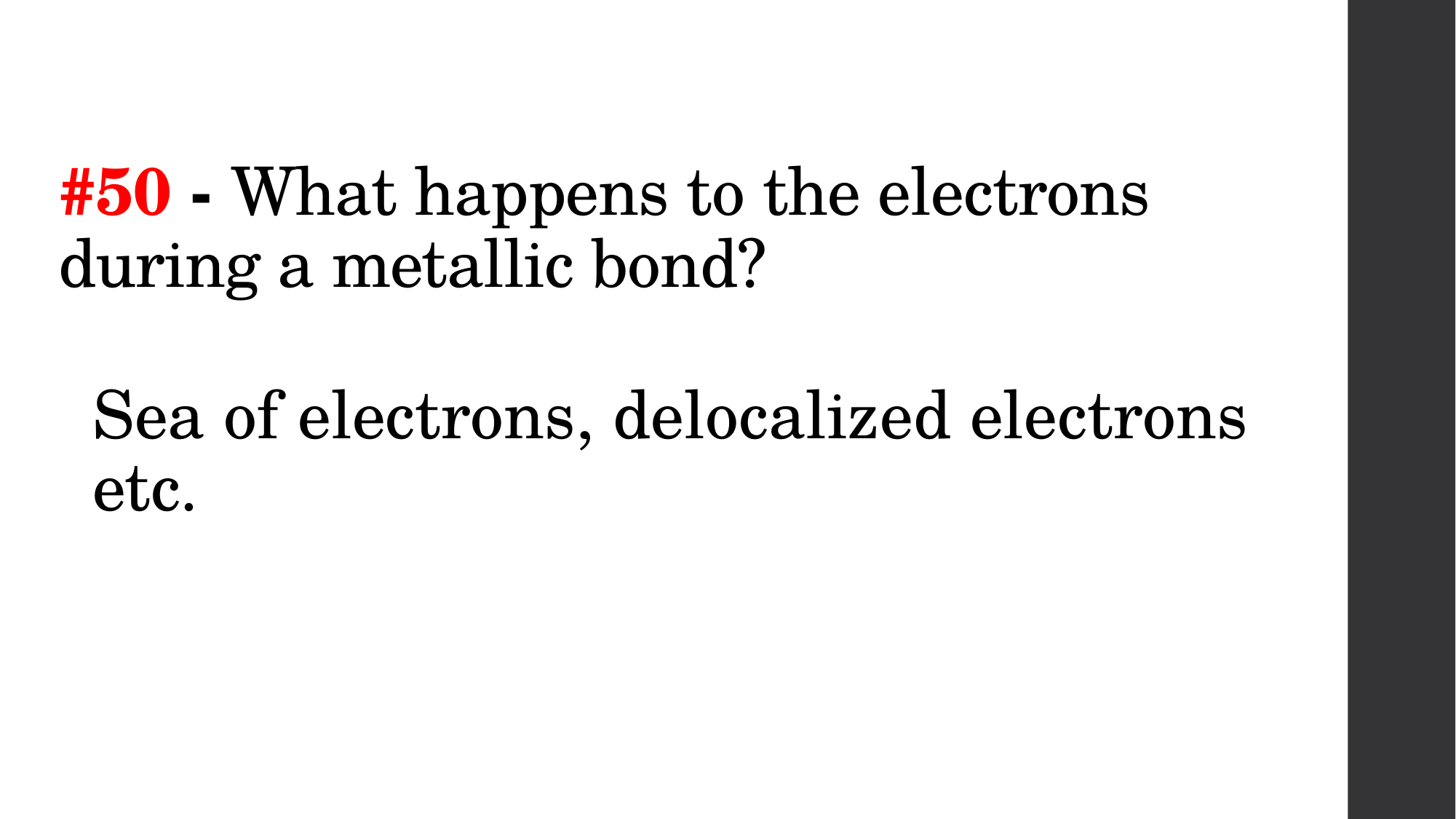

# #50 - What happens to the electrons during a metallic bond?
Sea of electrons, delocalized electrons etc.